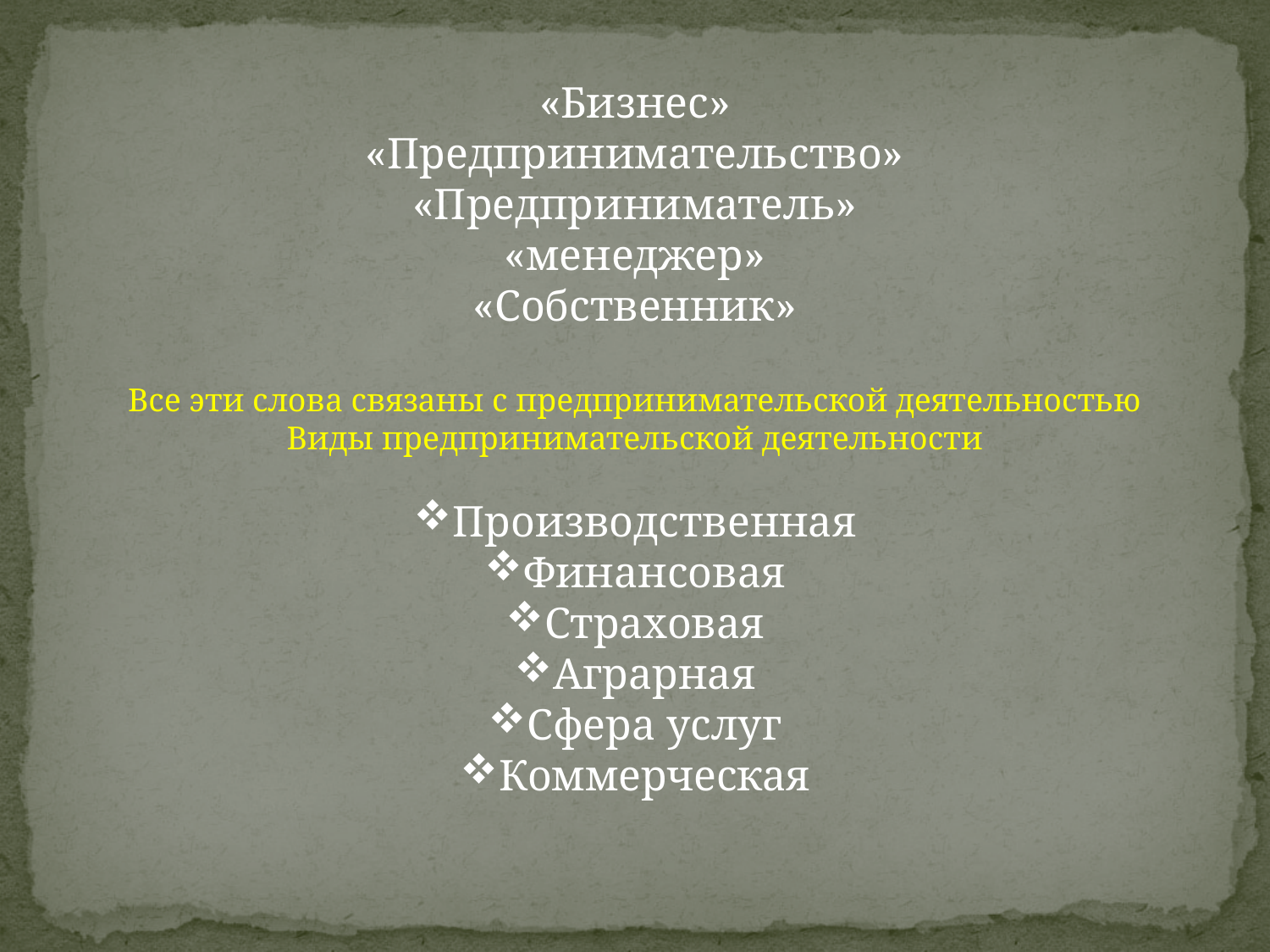

«Бизнес»
«Предпринимательство»
«Предприниматель»
«менеджер»
«Собственник»

Все эти слова связаны с предпринимательской деятельностью
Виды предпринимательской деятельности

Производственная
Финансовая
Страховая
Аграрная
Сфера услуг
Коммерческая